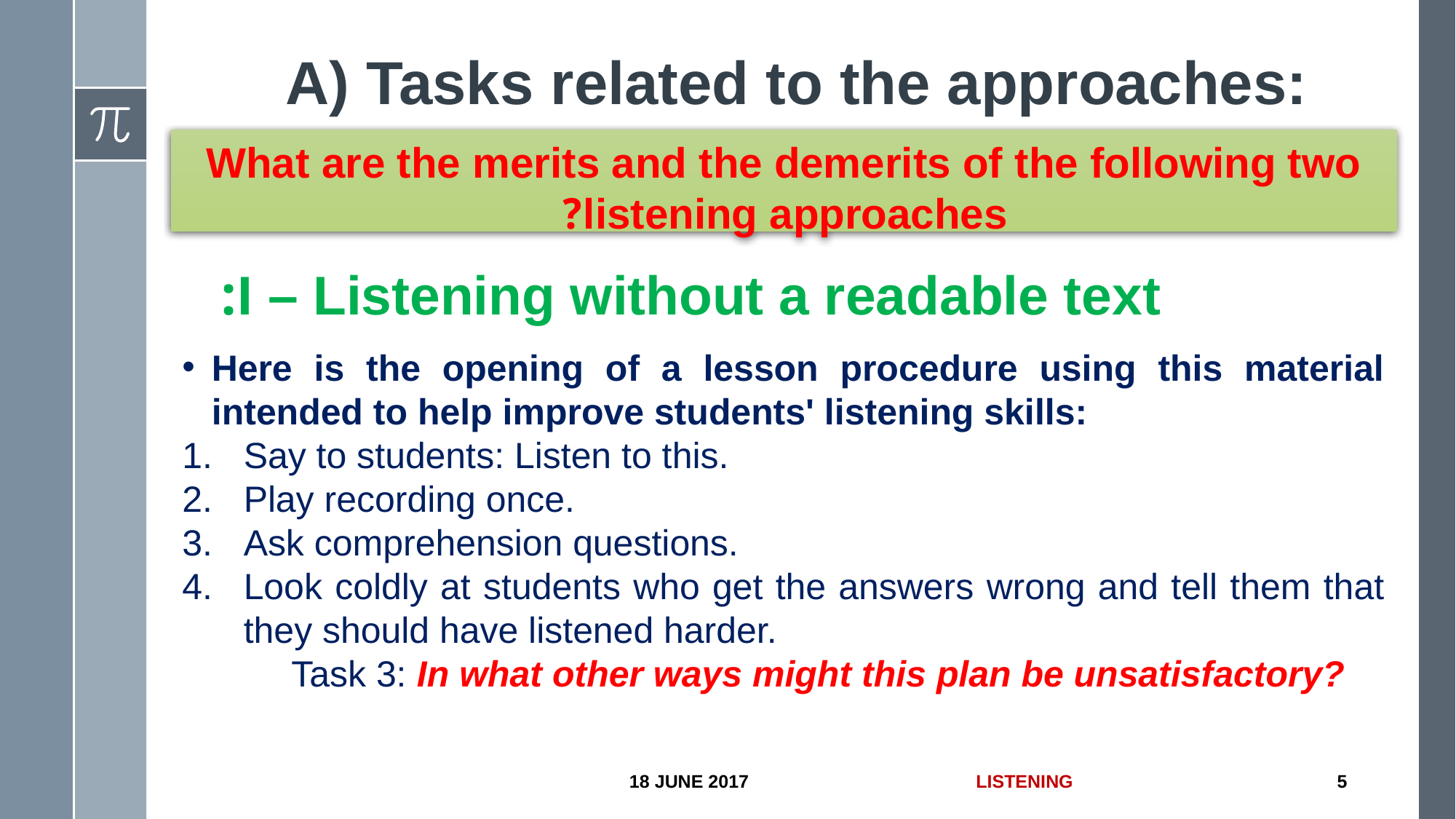

# A) Tasks related to the approaches:
What are the merits and the demerits of the following two listening approaches?
I – Listening without a readable text:
Here is the opening of a lesson procedure using this material intended to help improve students' listening skills:
Say to students: Listen to this.
Play recording once.
Ask comprehension questions.
Look coldly at students who get the answers wrong and tell them that they should have listened harder.
	Task 3: In what other ways might this plan be unsatisfactory?

18 June 2017
Listening
5